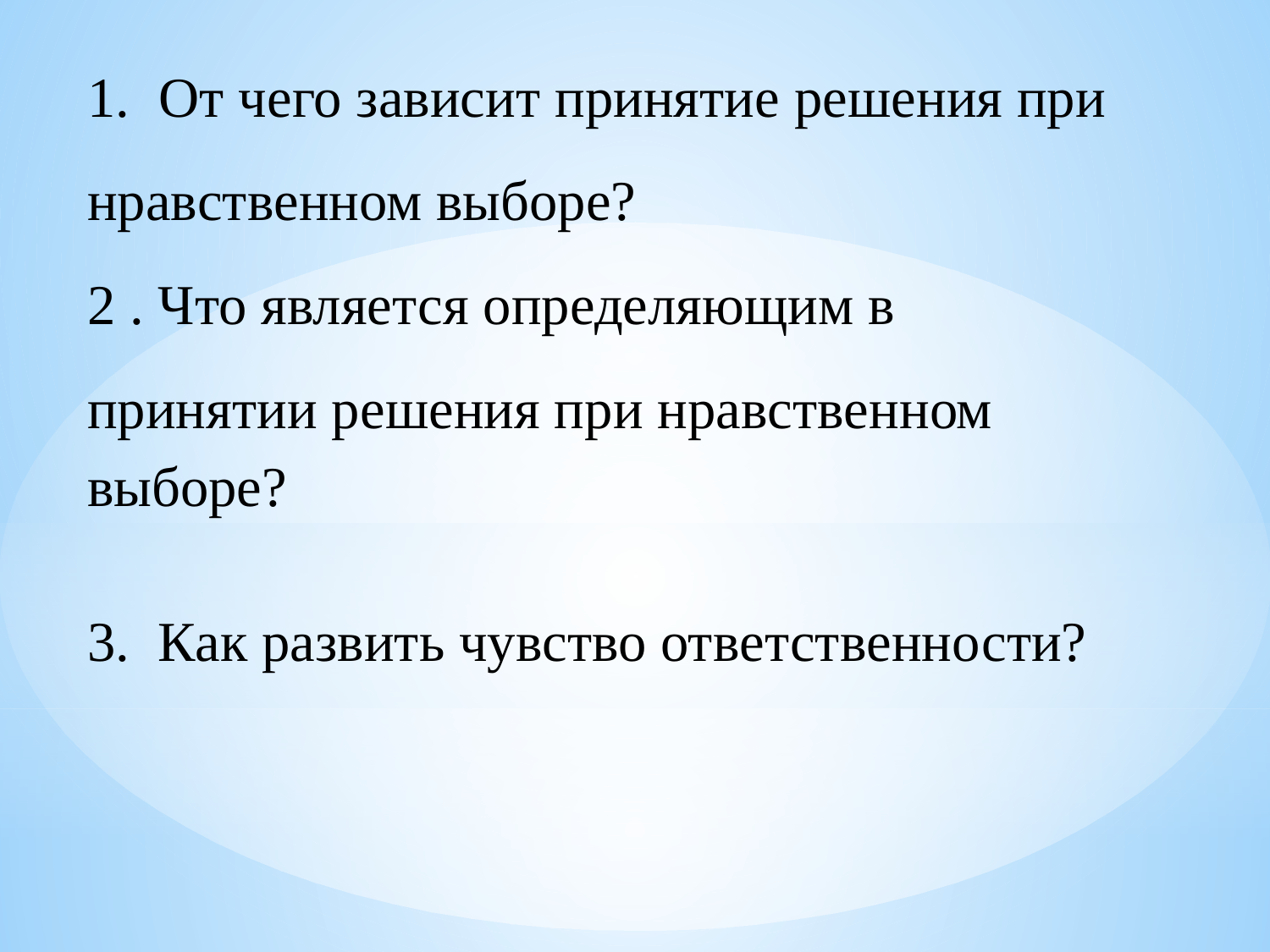

От чего зависит принятие решения при

нравственном выборе?

2 . Что является определяющим в

принятии решения при нравственном

выборе?

3.  Как развить чувство ответственности?